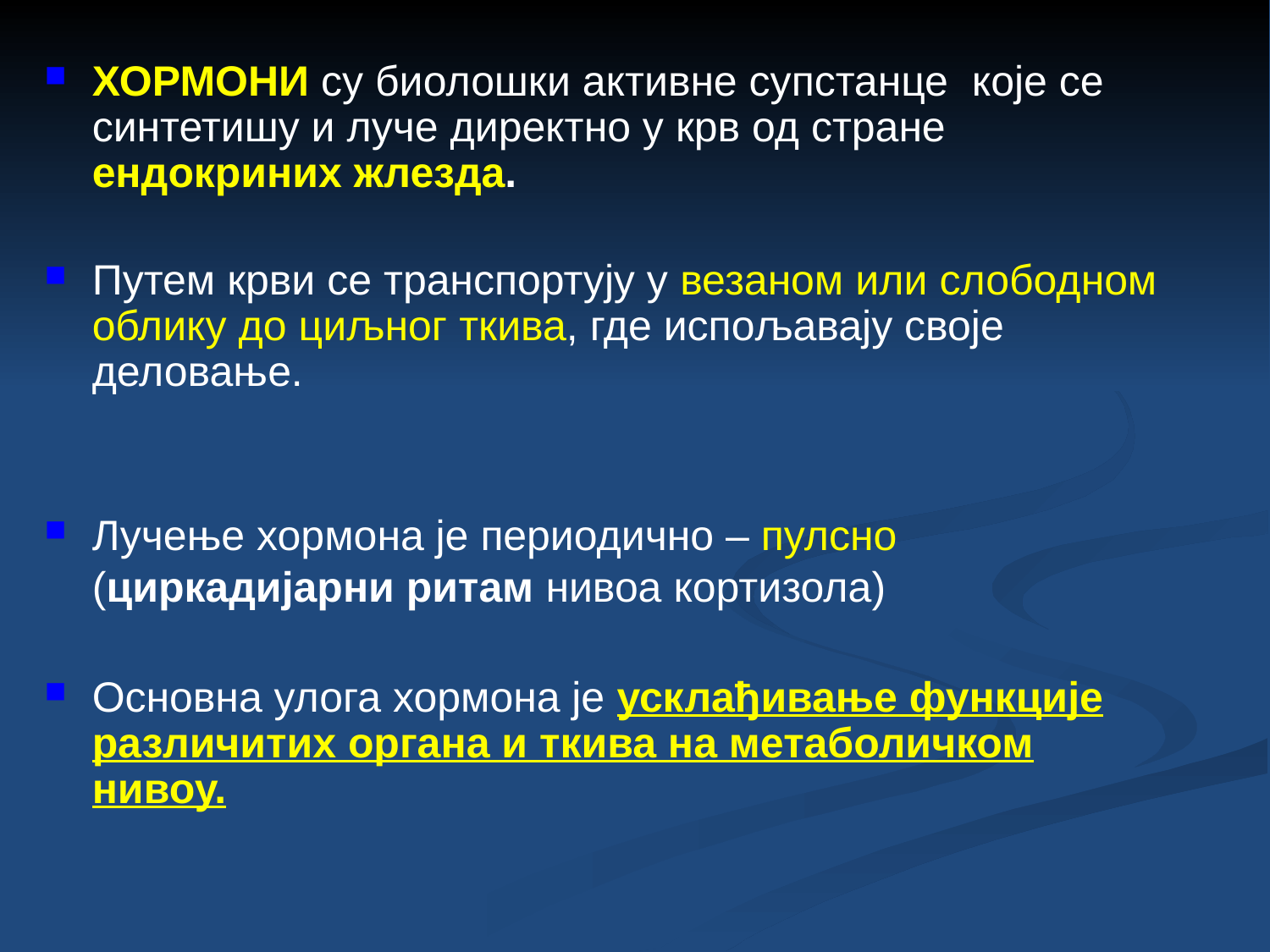

ХОРМОНИ су биолошки активне супстанце  које се синтетишу и луче директно у крв од стране ендокриних жлезда.

Путем крви се транспортују у везаном или слободном облику до циљног ткива, где испољавају своје деловање.

Лучење хормона је периодично – пулсно (циркадијарни ритам нивоа кортизола)

Основна улога хормона је усклађивање функције различитих органа и ткива на метаболичком нивоу.